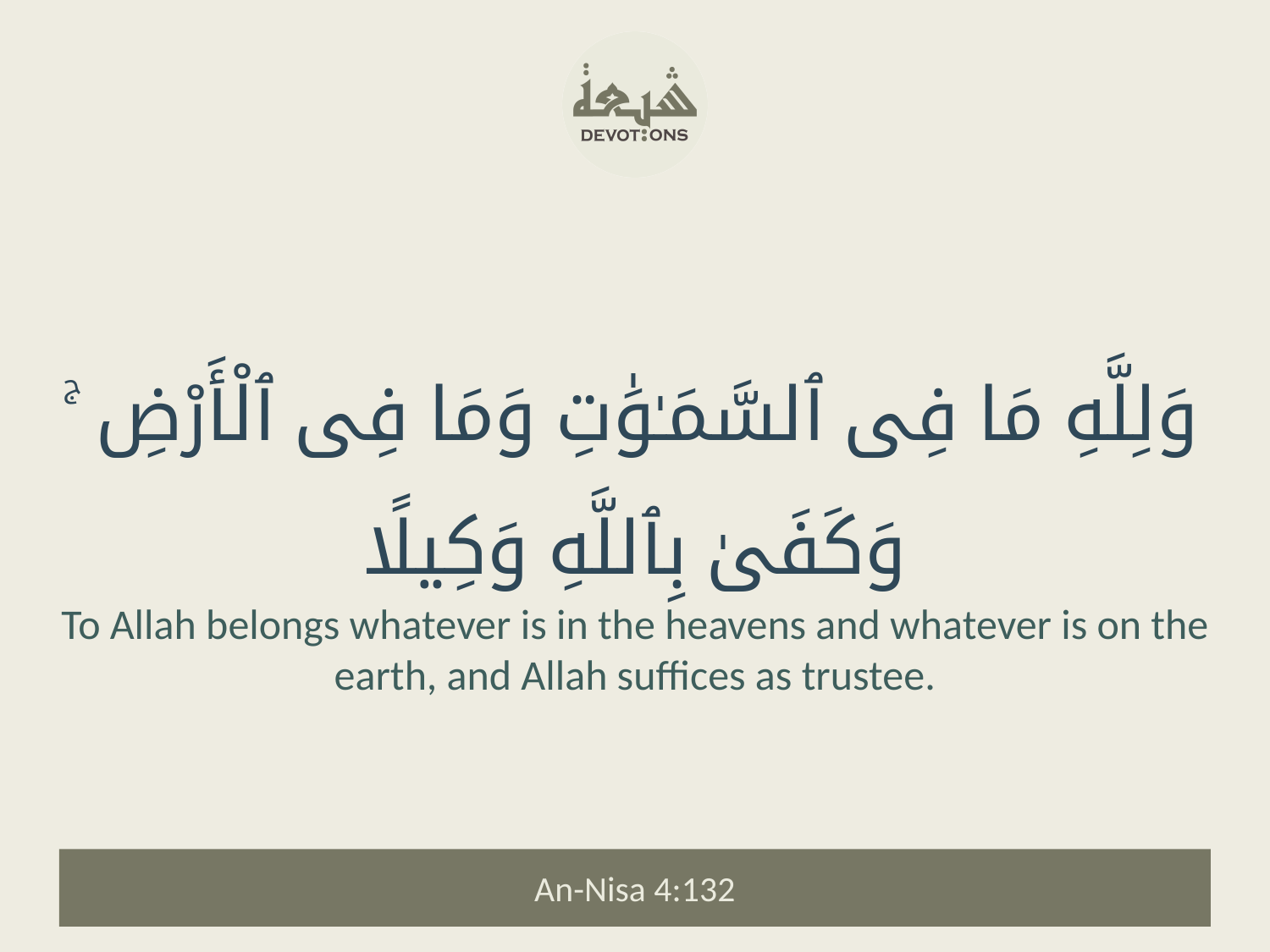

وَلِلَّهِ مَا فِى ٱلسَّمَـٰوَٰتِ وَمَا فِى ٱلْأَرْضِ ۚ وَكَفَىٰ بِٱللَّهِ وَكِيلًا
To Allah belongs whatever is in the heavens and whatever is on the earth, and Allah suffices as trustee.
An-Nisa 4:132